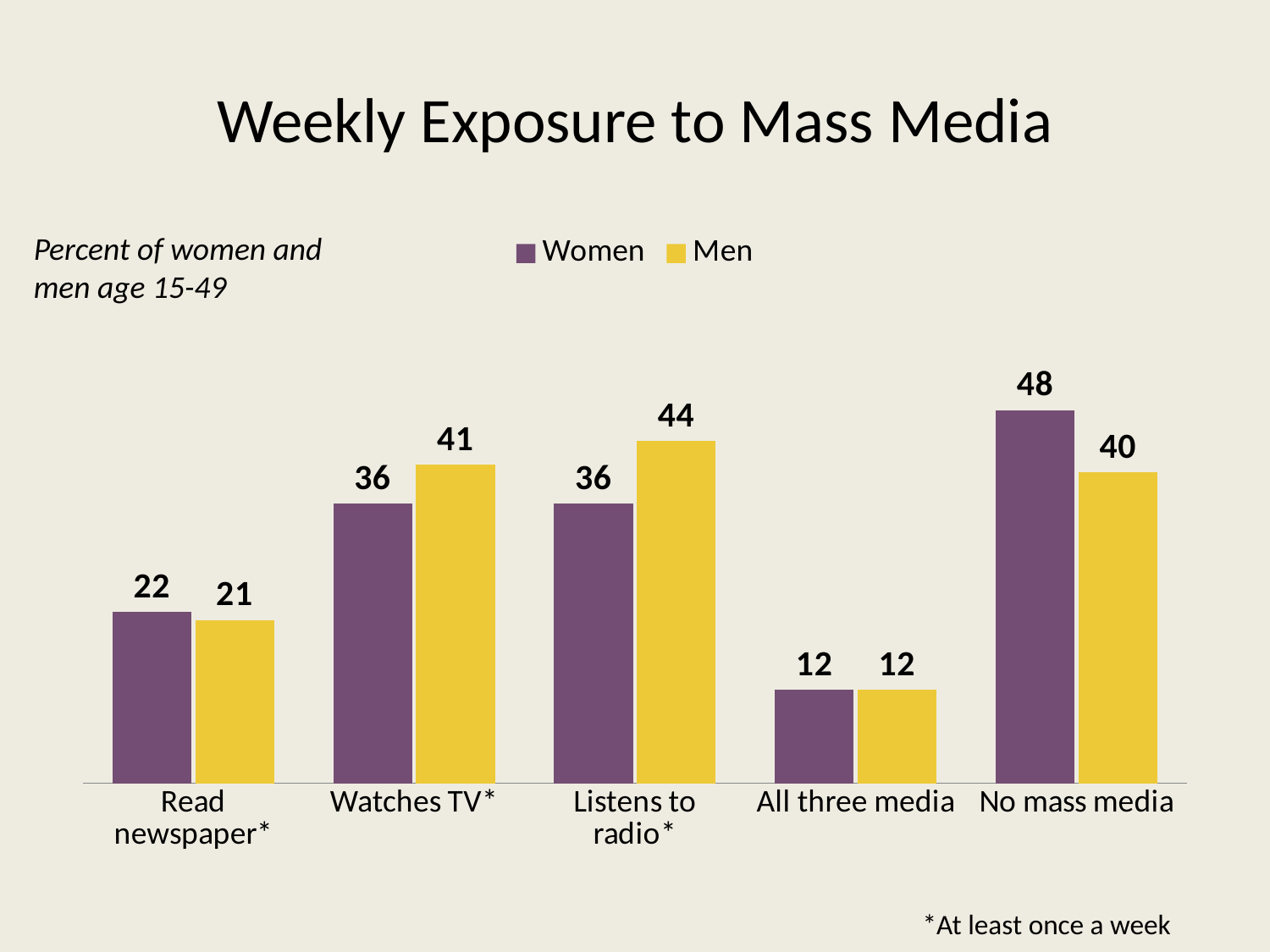

# Weekly Exposure to Mass Media
Percent of women and men age 15-49

### Chart

| Category | Women | Men |
|---|---|---|
| Read newspaper* | 22.0 | 21.0 |
| Watches TV* | 36.0 | 41.0 |
| Listens to radio* | 36.0 | 44.0 |
| All three media | 12.0 | 12.0 |
| No mass media | 48.0 | 40.0 |
*At least once a week